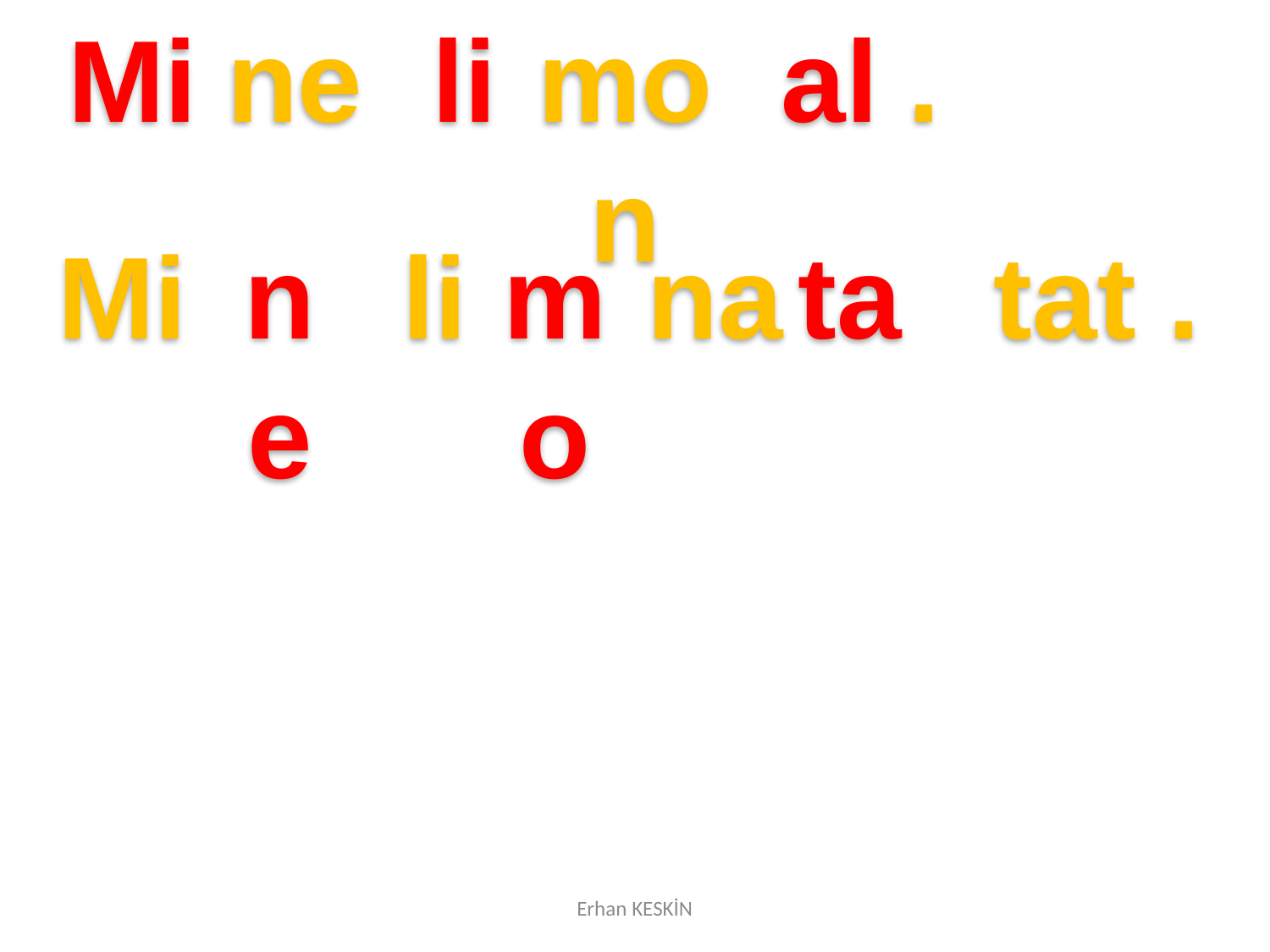

Mi
ne
li
mon
al
.
Mi
ne
li
mo
na
ta
tat
.
Erhan KESKİN